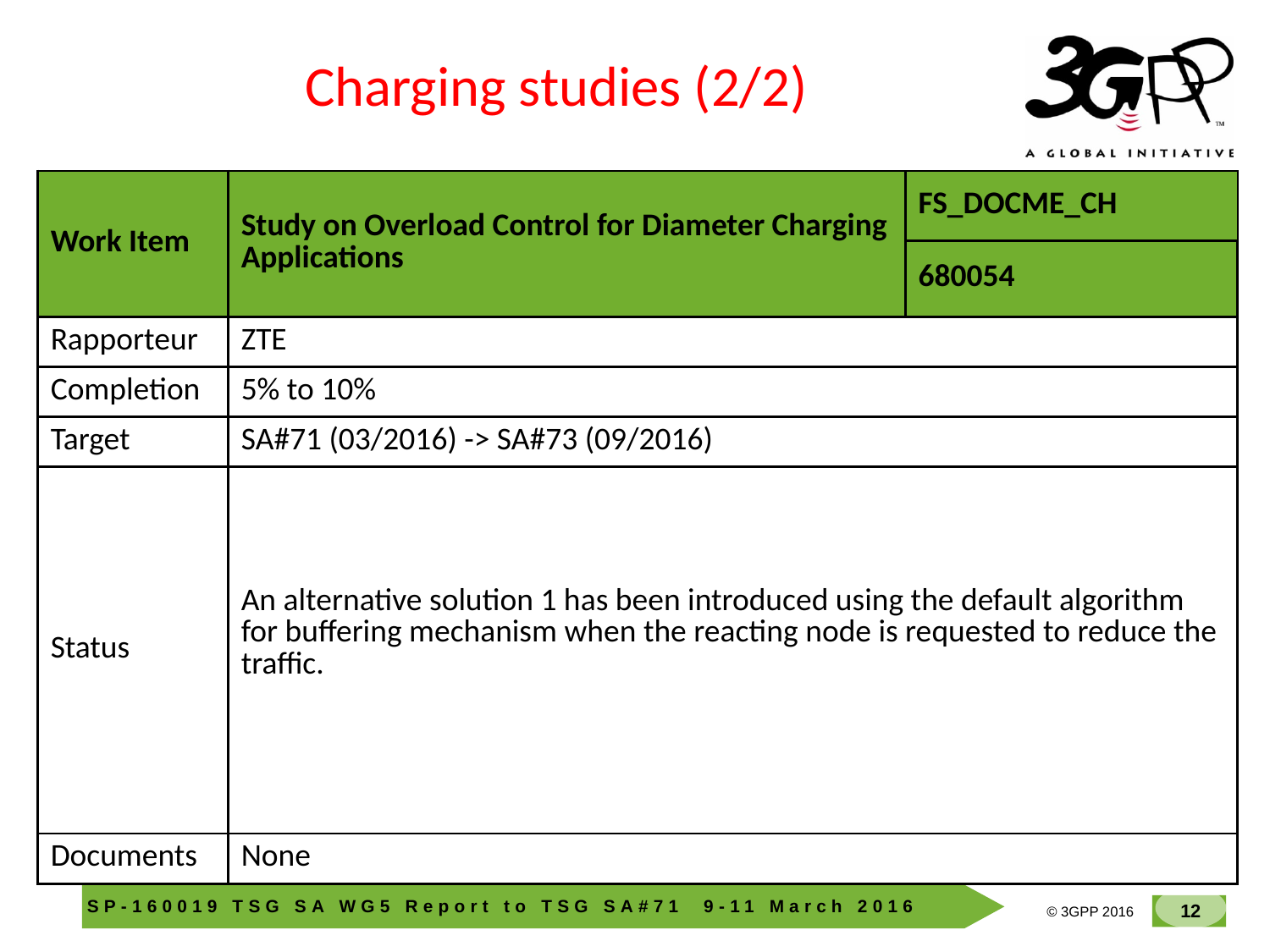

Charging studies (2/2)
| Work Item | Study on Overload Control for Diameter Charging Applications | FS\_DOCME\_CH |
| --- | --- | --- |
|  |  | 680054 |
| Rapporteur | ZTE |  |
| Completion | 5% to 10% |  |
| Target | SA#71 (03/2016) -> SA#73 (09/2016) |  |
| Status | An alternative solution 1 has been introduced using the default algorithm for buffering mechanism when the reacting node is requested to reduce the traffic. |  |
| Documents | None |  |